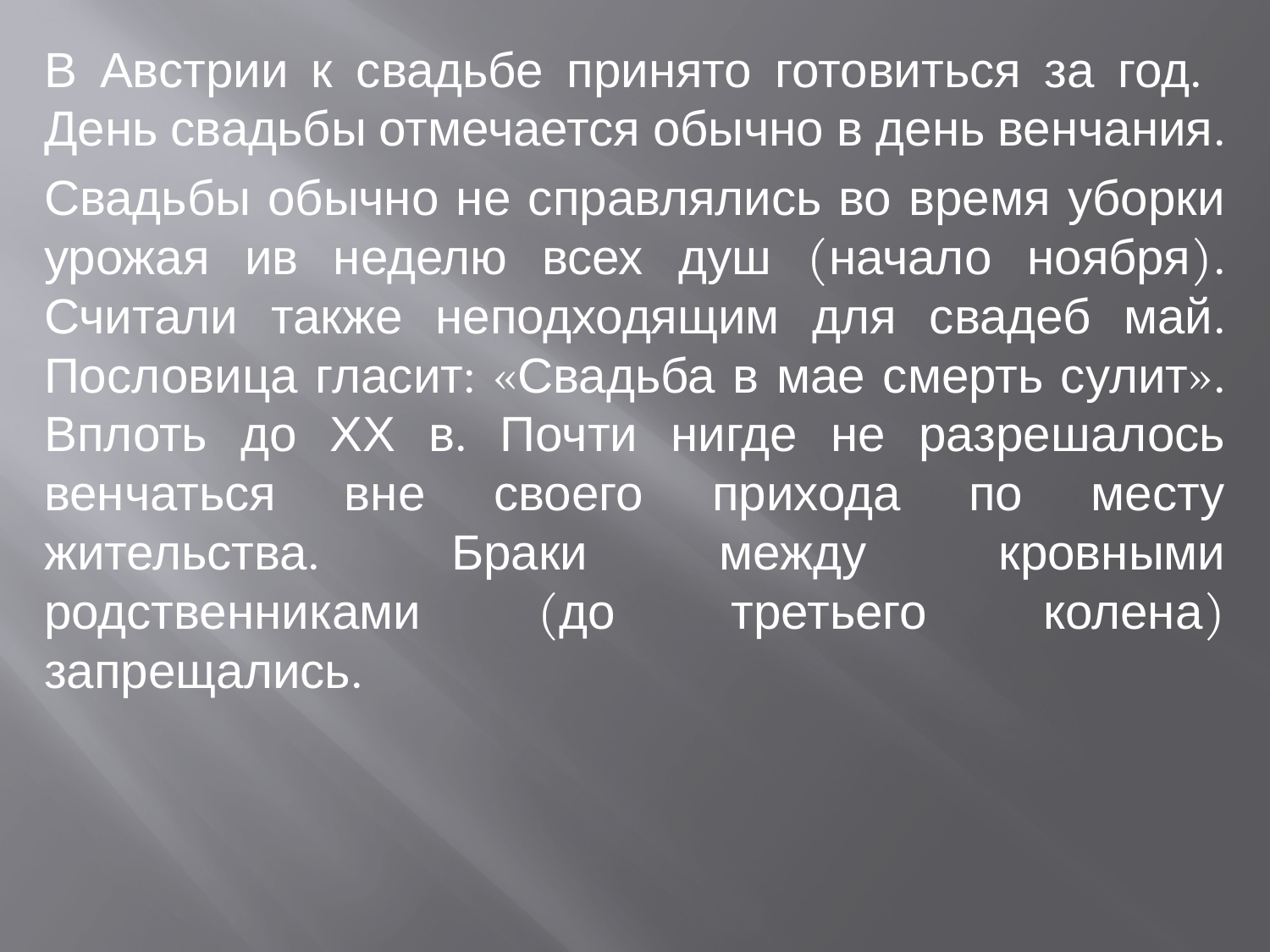

В Австрии к свадьбе принято готовиться за год.  День свадьбы отмечается обычно в день венчания.
Свадьбы обычно не справлялись во время уборки урожая ив неделю всех душ (начало ноября). Считали также неподходящим для свадеб май. Пословица гласит: «Свадьба в мае смерть сулит». Вплоть до ХХ в. Почти нигде не разрешалось венчаться вне своего прихода по месту жительства. Браки между кровными родственниками (до третьего колена) запрещались.